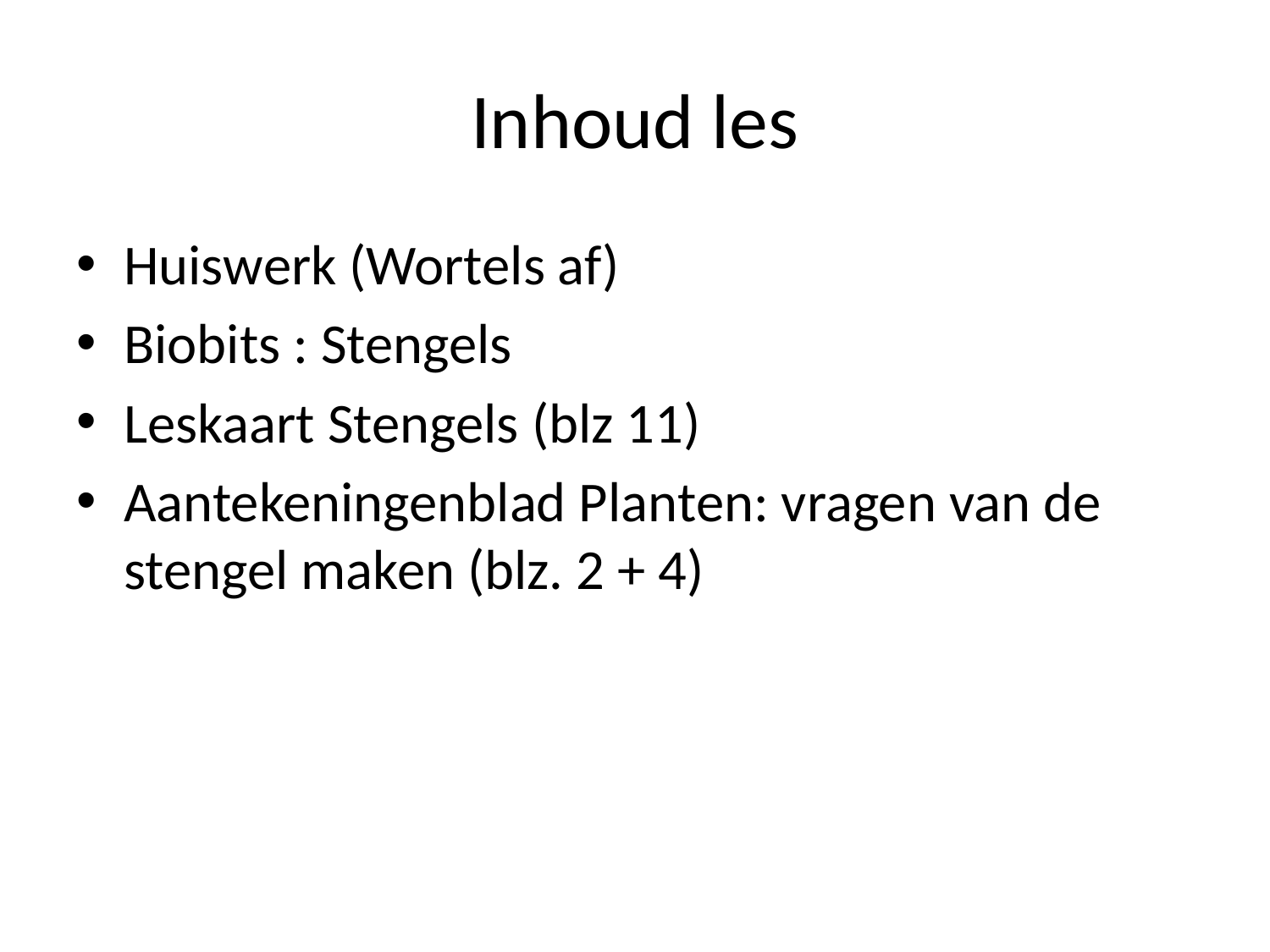

# Inhoud les
Huiswerk (Wortels af)
Biobits : Stengels
Leskaart Stengels (blz 11)
Aantekeningenblad Planten: vragen van de stengel maken (blz. 2 + 4)